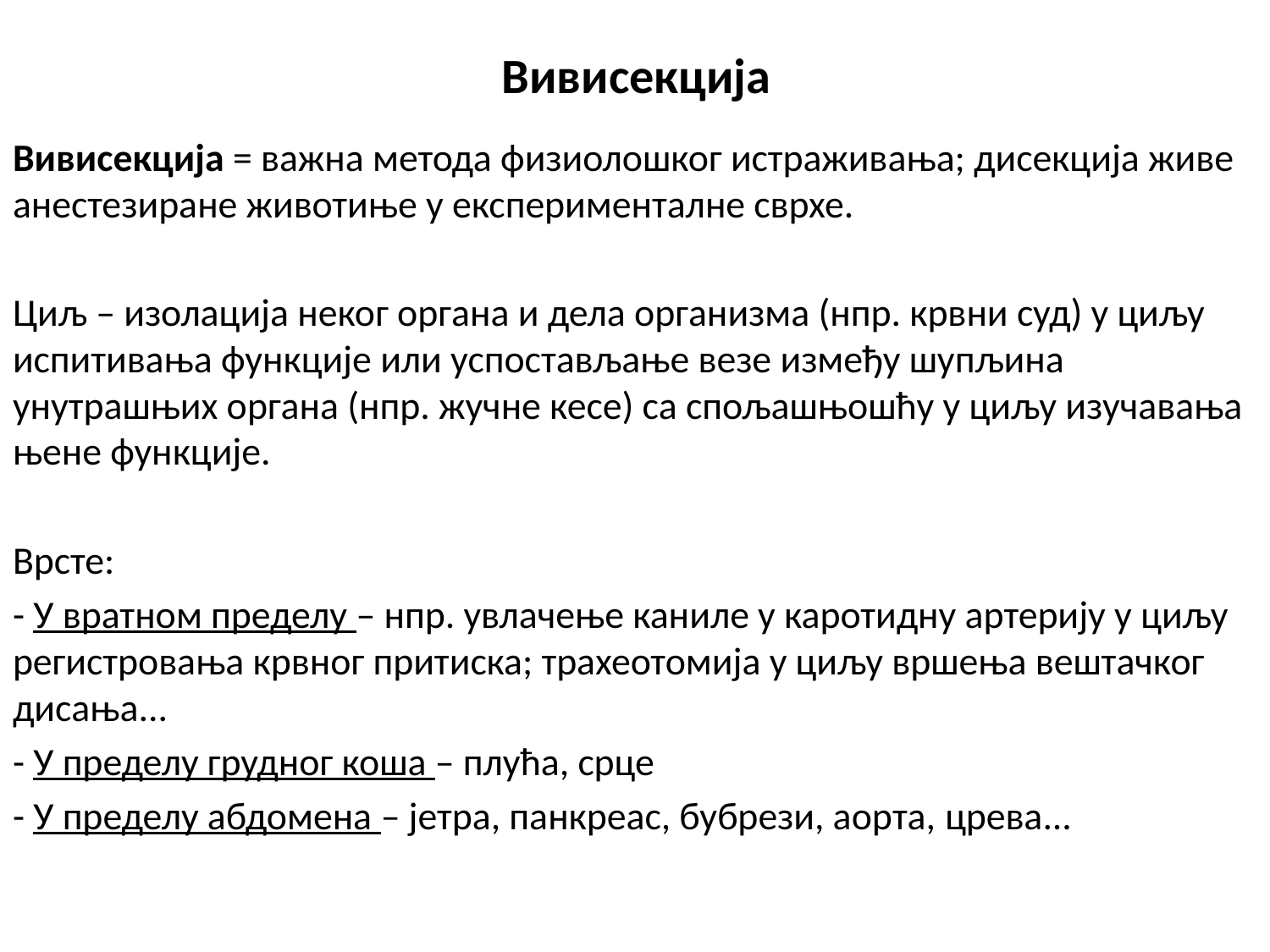

# Вивисекција
Вивисекција = важна метода физиолошког истраживања; дисекција живе анестезиране животиње у експерименталне сврхе.

Циљ – изолација неког органа и дела организма (нпр. крвни суд) у циљу испитивања функције или успостављање везе између шупљина унутрашњих органа (нпр. жучне кесе) са спољашњошћу у циљу изучавања њене функције.

Врсте:
- У вратном пределу – нпр. увлачење каниле у каротидну артерију у циљу регистровања крвног притиска; трахеотомија у циљу вршења вештачког дисања...
- У пределу грудног коша – плућа, срце
- У пределу абдомена – јетра, панкреас, бубрези, аорта, црева...